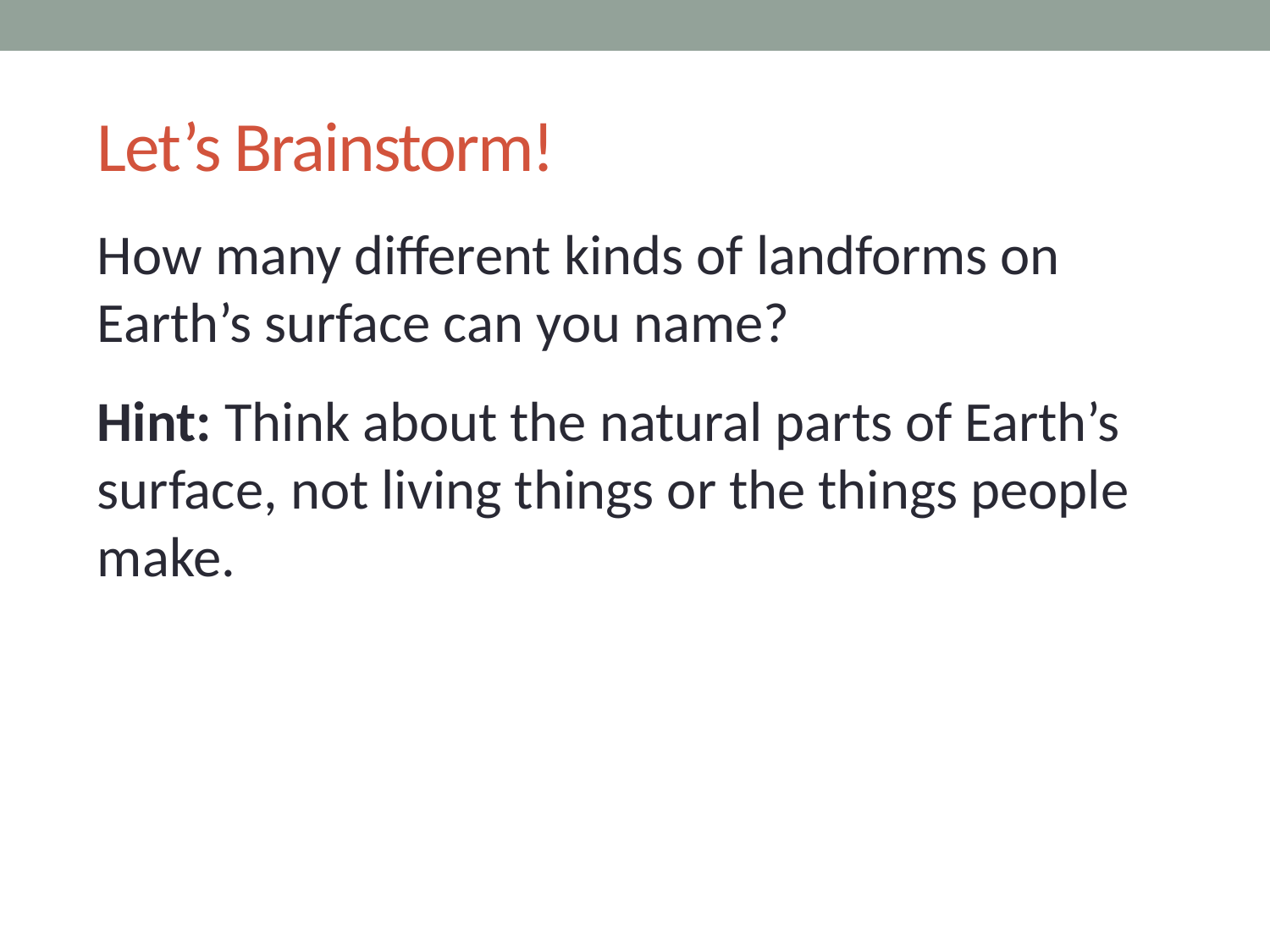

# Let’s Brainstorm!
How many different kinds of landforms on Earth’s surface can you name?
Hint: Think about the natural parts of Earth’s surface, not living things or the things people make.